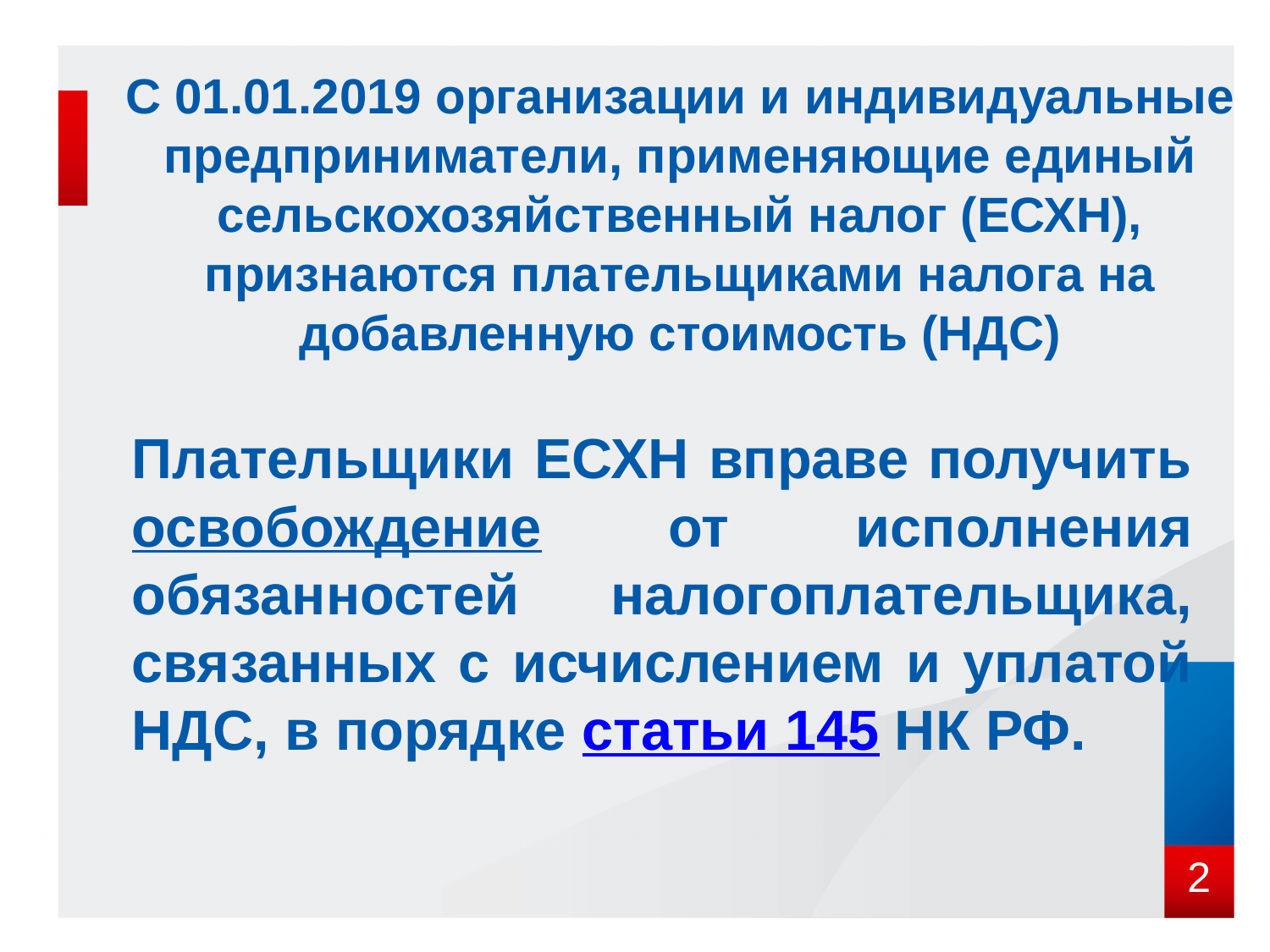

# С 01.01.2019 организации и индивидуальные предприниматели, применяющие единый сельскохозяйственный налог (ЕСХН), признаются плательщиками налога на добавленную стоимость (НДС)
Плательщики ЕСХН вправе получить освобождение от исполнения обязанностей налогоплательщика, связанных с исчислением и уплатой НДС, в порядке статьи 145 НК РФ.

2